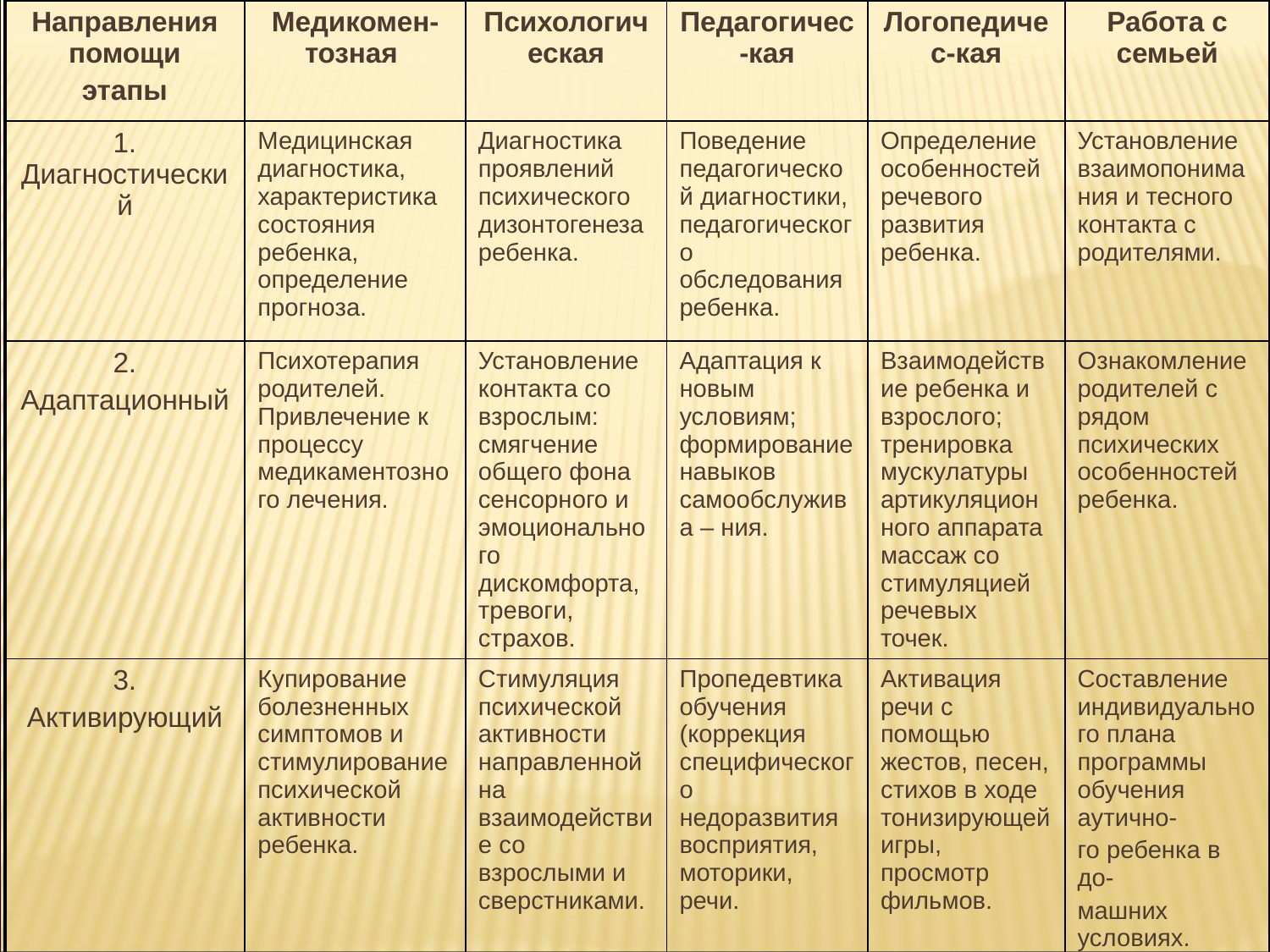

| Направления помощи этапы | Медикомен-тозная | Психологическая | Педагогичес-кая | Логопедичес-кая | Работа с семьей |
| --- | --- | --- | --- | --- | --- |
| 1. Диагностический | Медицинская диагностика, характеристика состояния ребенка, определение прогноза. | Диагностика проявлений психического дизонтогенеза ребенка. | Поведение педагогической диагностики, педагогического обследования ребенка. | Определение особенностей речевого развития ребенка. | Установление взаимопонимания и тесного контакта с родителями. |
| 2. Адаптационный | Психотерапия родителей. Привлечение к процессу медикаментозного лечения. | Установление контакта со взрослым: смягчение общего фона сенсорного и эмоционального дискомфорта, тревоги, страхов. | Адаптация к новым условиям; формирование навыков самообслужива – ния. | Взаимодействие ребенка и взрослого; тренировка мускулатуры артикуляционного аппарата массаж со стимуляцией речевых точек. | Ознакомление родителей с рядом психических особенностей ребенка. |
| 3. Активирующий | Купирование болезненных симптомов и стимулирование психической активности ребенка. | Стимуляция психической активности направленной на взаимодействие со взрослыми и сверстниками. | Пропедевтика обучения (коррекция специфического недоразвития восприятия, моторики, речи. | Активация речи с помощью жестов, песен, стихов в ходе тонизирующей игры, просмотр фильмов. | Составление индивидуального плана программы обучения аутично- го ребенка в до- машних условиях. |